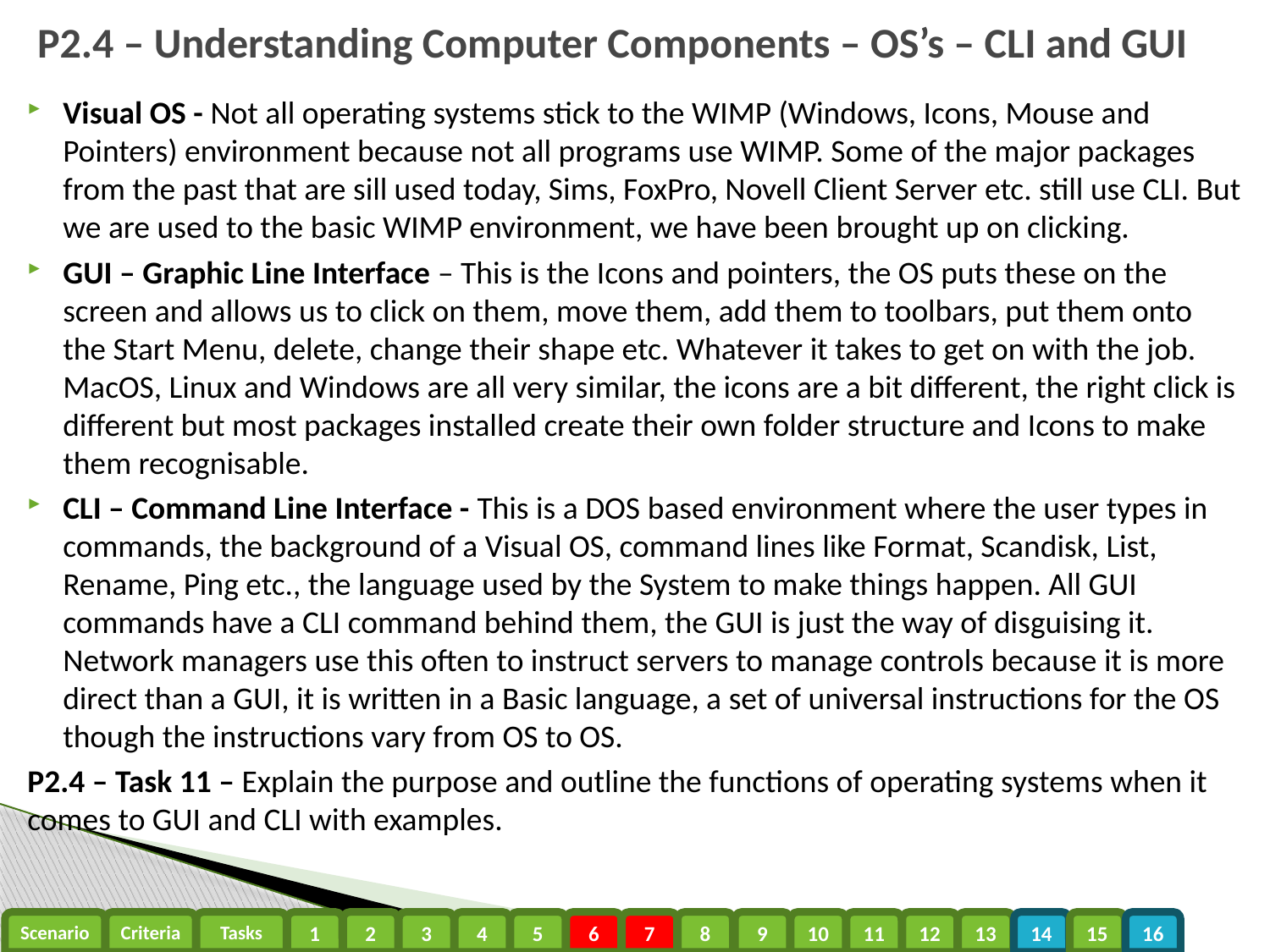

# P2.4 – Understanding Computer Components – OS’s – CLI and GUI
Visual OS - Not all operating systems stick to the WIMP (Windows, Icons, Mouse and Pointers) environment because not all programs use WIMP. Some of the major packages from the past that are sill used today, Sims, FoxPro, Novell Client Server etc. still use CLI. But we are used to the basic WIMP environment, we have been brought up on clicking.
GUI – Graphic Line Interface – This is the Icons and pointers, the OS puts these on the screen and allows us to click on them, move them, add them to toolbars, put them onto the Start Menu, delete, change their shape etc. Whatever it takes to get on with the job. MacOS, Linux and Windows are all very similar, the icons are a bit different, the right click is different but most packages installed create their own folder structure and Icons to make them recognisable.
CLI – Command Line Interface - This is a DOS based environment where the user types in commands, the background of a Visual OS, command lines like Format, Scandisk, List, Rename, Ping etc., the language used by the System to make things happen. All GUI commands have a CLI command behind them, the GUI is just the way of disguising it. Network managers use this often to instruct servers to manage controls because it is more direct than a GUI, it is written in a Basic language, a set of universal instructions for the OS though the instructions vary from OS to OS.
P2.4 – Task 11 – Explain the purpose and outline the functions of operating systems when it comes to GUI and CLI with examples.